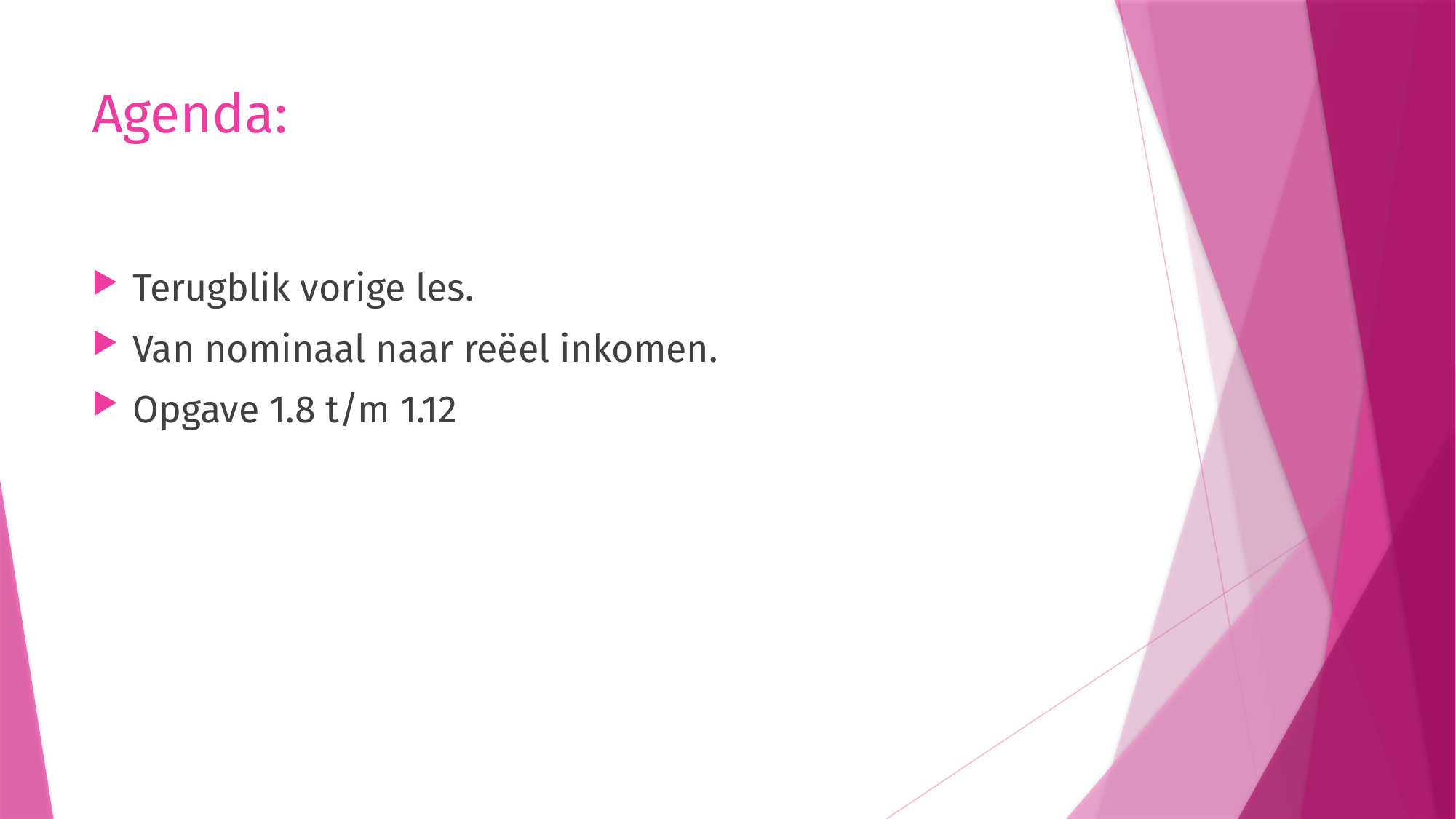

# Agenda:
Terugblik vorige les.
Van nominaal naar reëel inkomen.
Opgave 1.8 t/m 1.12